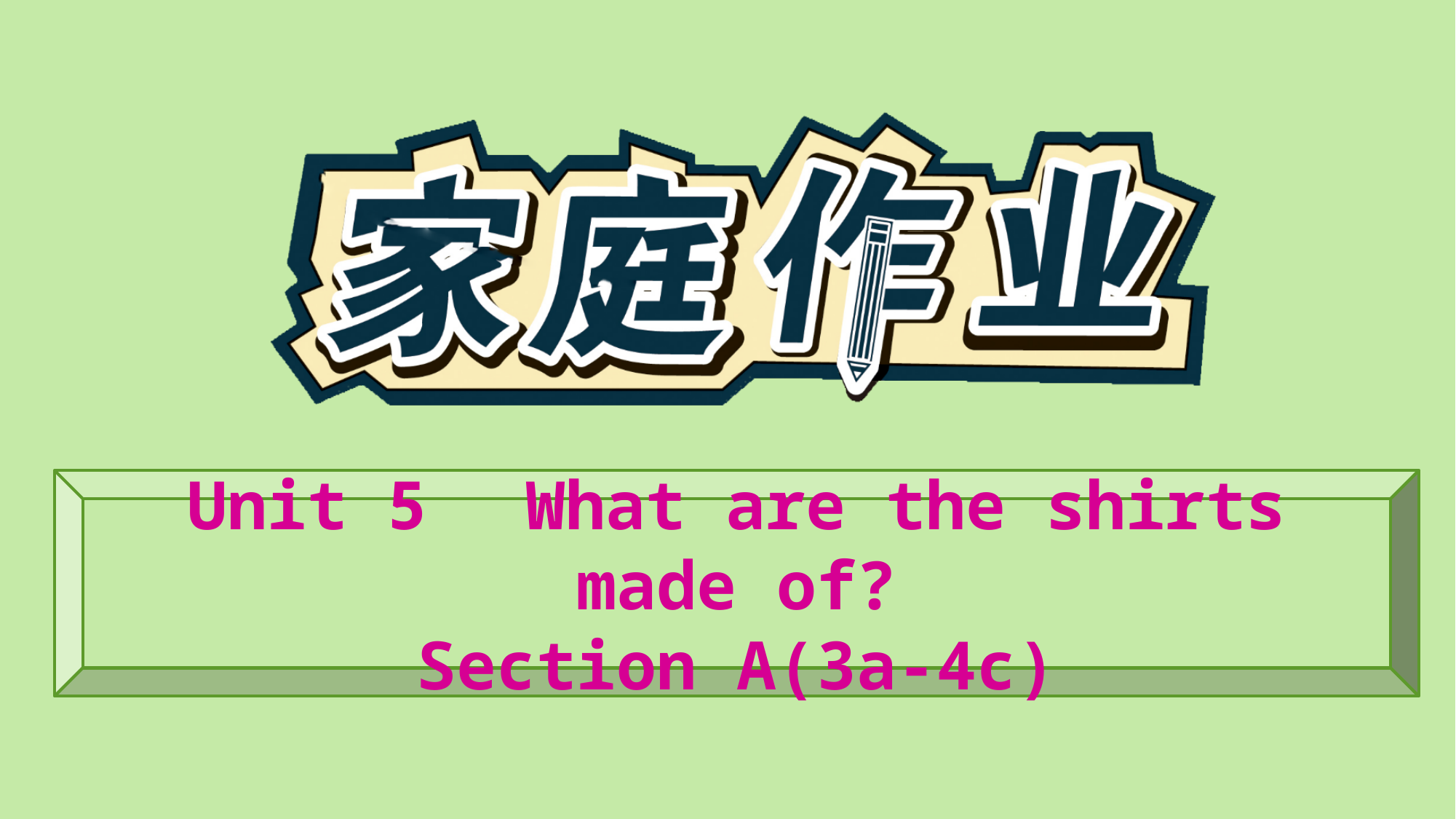

Unit 5　What are the shirts made of?
Section A(3a-4c)